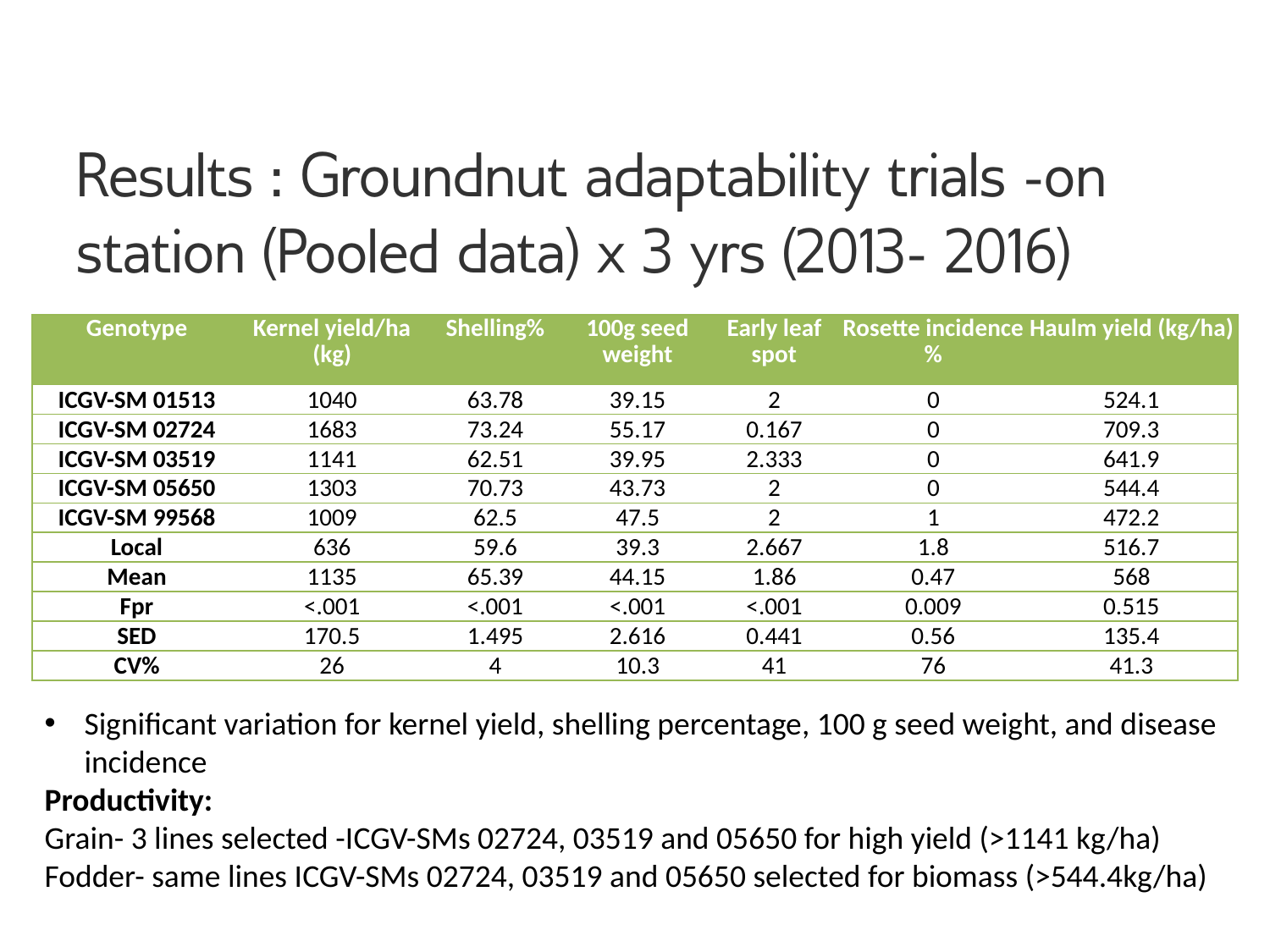

# Results : Groundnut adaptability trials -on station (Pooled data) x 3 yrs (2013- 2016)
| Genotype | Kernel yield/ha (kg) | Shelling% | 100g seed weight | Early leaf spot | Rosette incidence % | Haulm yield (kg/ha) |
| --- | --- | --- | --- | --- | --- | --- |
| ICGV-SM 01513 | 1040 | 63.78 | 39.15 | 2 | 0 | 524.1 |
| ICGV-SM 02724 | 1683 | 73.24 | 55.17 | 0.167 | 0 | 709.3 |
| ICGV-SM 03519 | 1141 | 62.51 | 39.95 | 2.333 | 0 | 641.9 |
| ICGV-SM 05650 | 1303 | 70.73 | 43.73 | 2 | 0 | 544.4 |
| ICGV-SM 99568 | 1009 | 62.5 | 47.5 | 2 | 1 | 472.2 |
| Local | 636 | 59.6 | 39.3 | 2.667 | 1.8 | 516.7 |
| Mean | 1135 | 65.39 | 44.15 | 1.86 | 0.47 | 568 |
| Fpr | <.001 | <.001 | <.001 | <.001 | 0.009 | 0.515 |
| SED | 170.5 | 1.495 | 2.616 | 0.441 | 0.56 | 135.4 |
| CV% | 26 | 4 | 10.3 | 41 | 76 | 41.3 |
Significant variation for kernel yield, shelling percentage, 100 g seed weight, and disease incidence
Productivity:
Grain- 3 lines selected -ICGV-SMs 02724, 03519 and 05650 for high yield (>1141 kg/ha)
Fodder- same lines ICGV-SMs 02724, 03519 and 05650 selected for biomass (>544.4kg/ha)